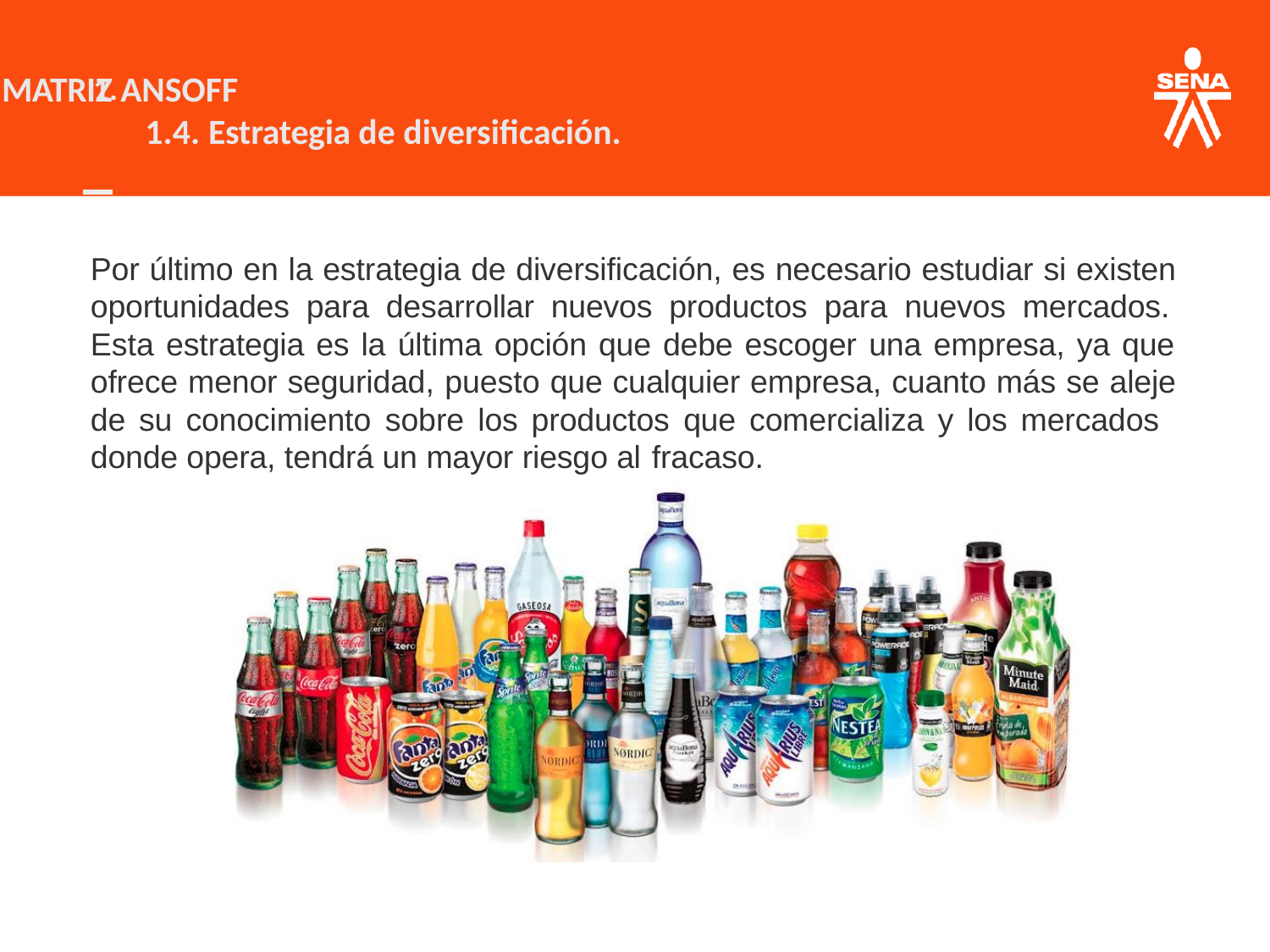

MATRIZ ANSOFF
1.
1.4. Estrategia de diversificación.

Por último en la estrategia de diversificación, es necesario estudiar si existen  oportunidades para desarrollar nuevos productos para nuevos mercados.  Esta estrategia es la última opción que debe escoger una empresa, ya que  ofrece menor seguridad, puesto que cualquier empresa, cuanto más se aleje  de su conocimiento sobre los productos que comercializa y los mercados   donde opera, tendrá un mayor riesgo al fracaso.